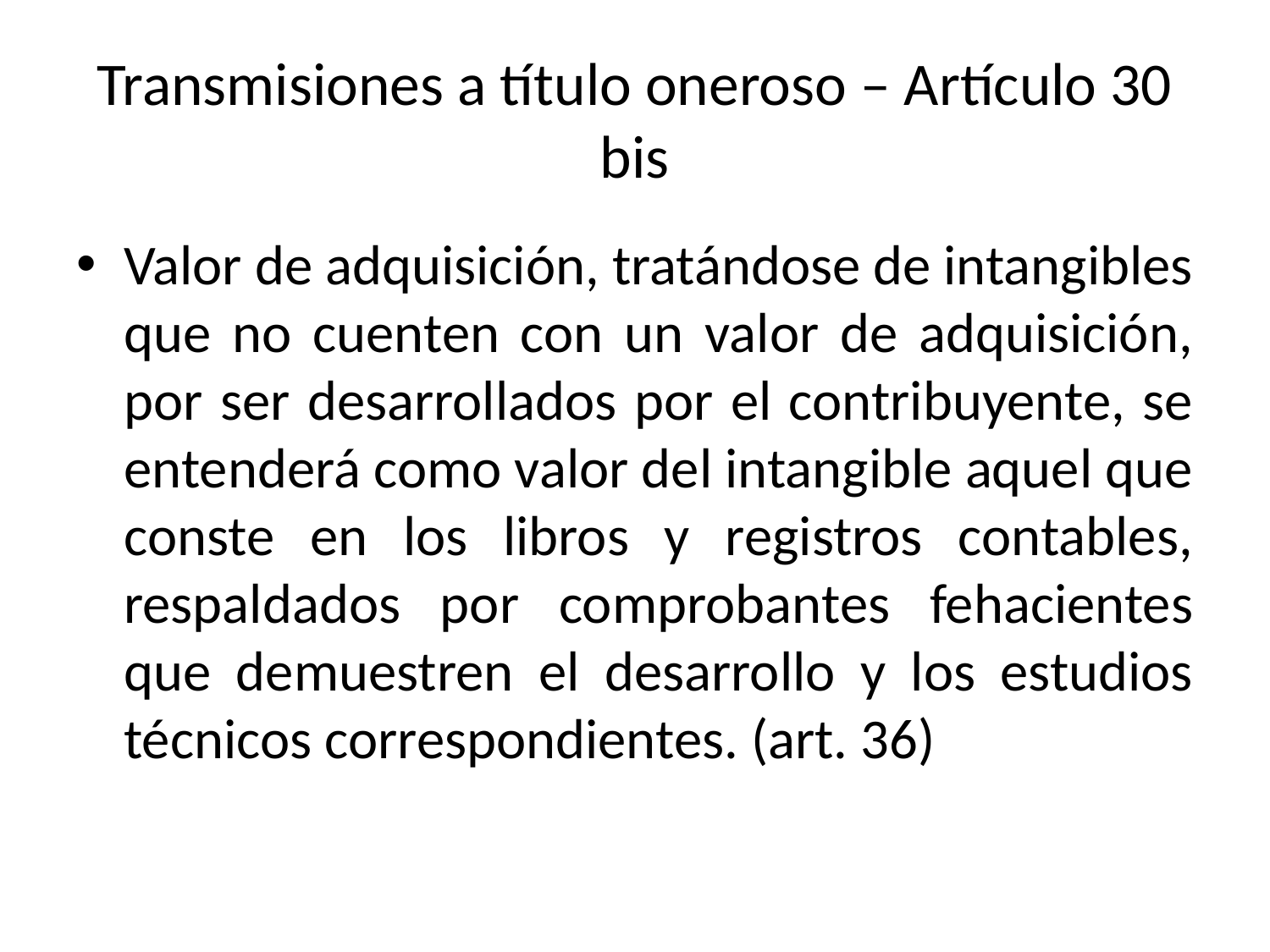

# Transmisiones a título oneroso – Artículo 30 bis
Valor de adquisición, tratándose de intangibles que no cuenten con un valor de adquisición, por ser desarrollados por el contribuyente, se entenderá como valor del intangible aquel que conste en los libros y registros contables, respaldados por comprobantes fehacientes que demuestren el desarrollo y los estudios técnicos correspondientes. (art. 36)